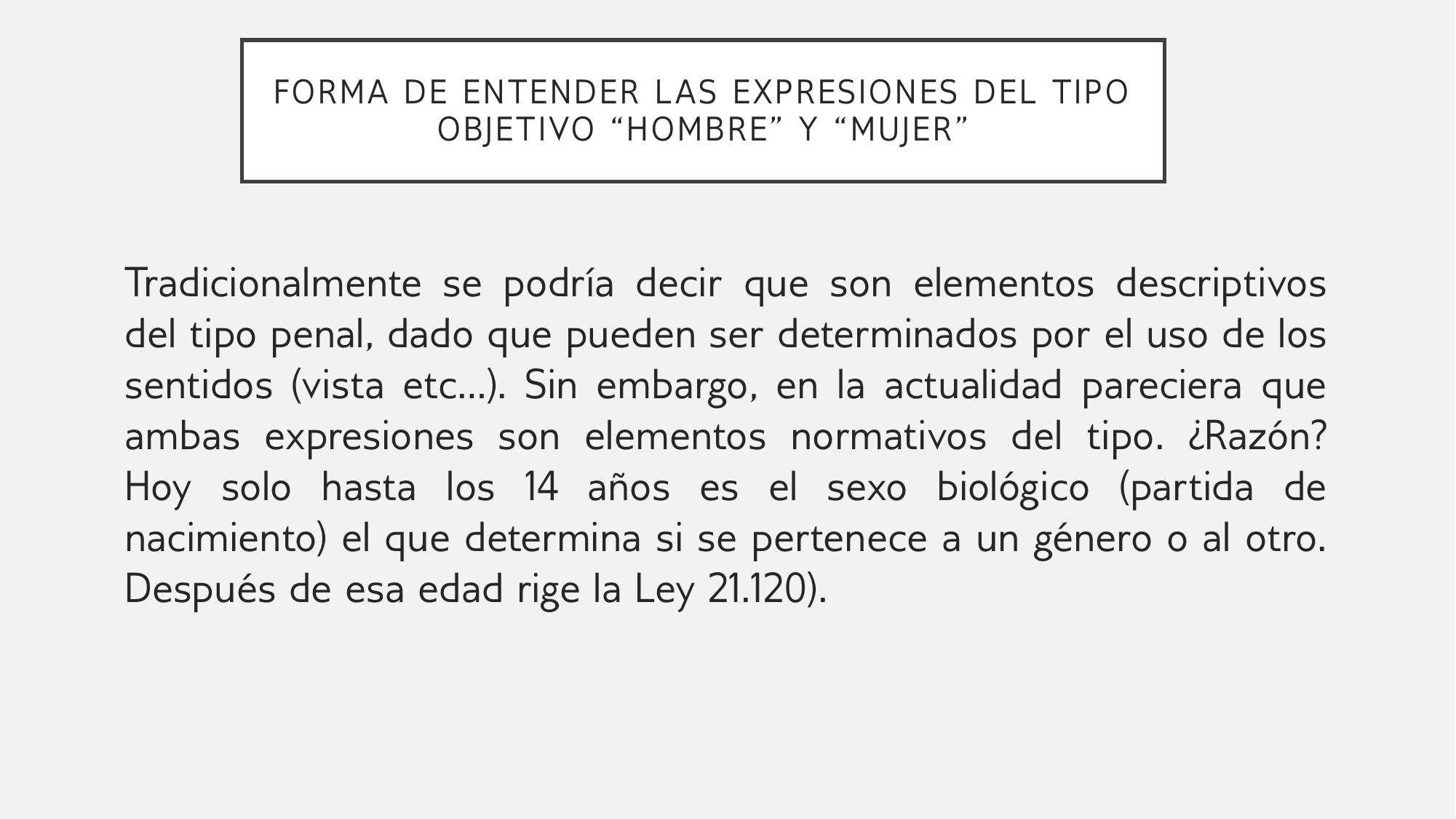

# FORMA DE ENTENDER LAS EXPRESIONES DEL TIPO OBJETIVO “HOMBRE” Y “MUJER”
Tradicionalmente se podría decir que son elementos descriptivos del tipo penal, dado que pueden ser determinados por el uso de los sentidos (vista etc…). Sin embargo, en la actualidad pareciera que ambas expresiones son elementos normativos del tipo. ¿Razón? Hoy solo hasta los 14 años es el sexo biológico (partida de nacimiento) el que determina si se pertenece a un género o al otro. Después de esa edad rige la Ley 21.120).